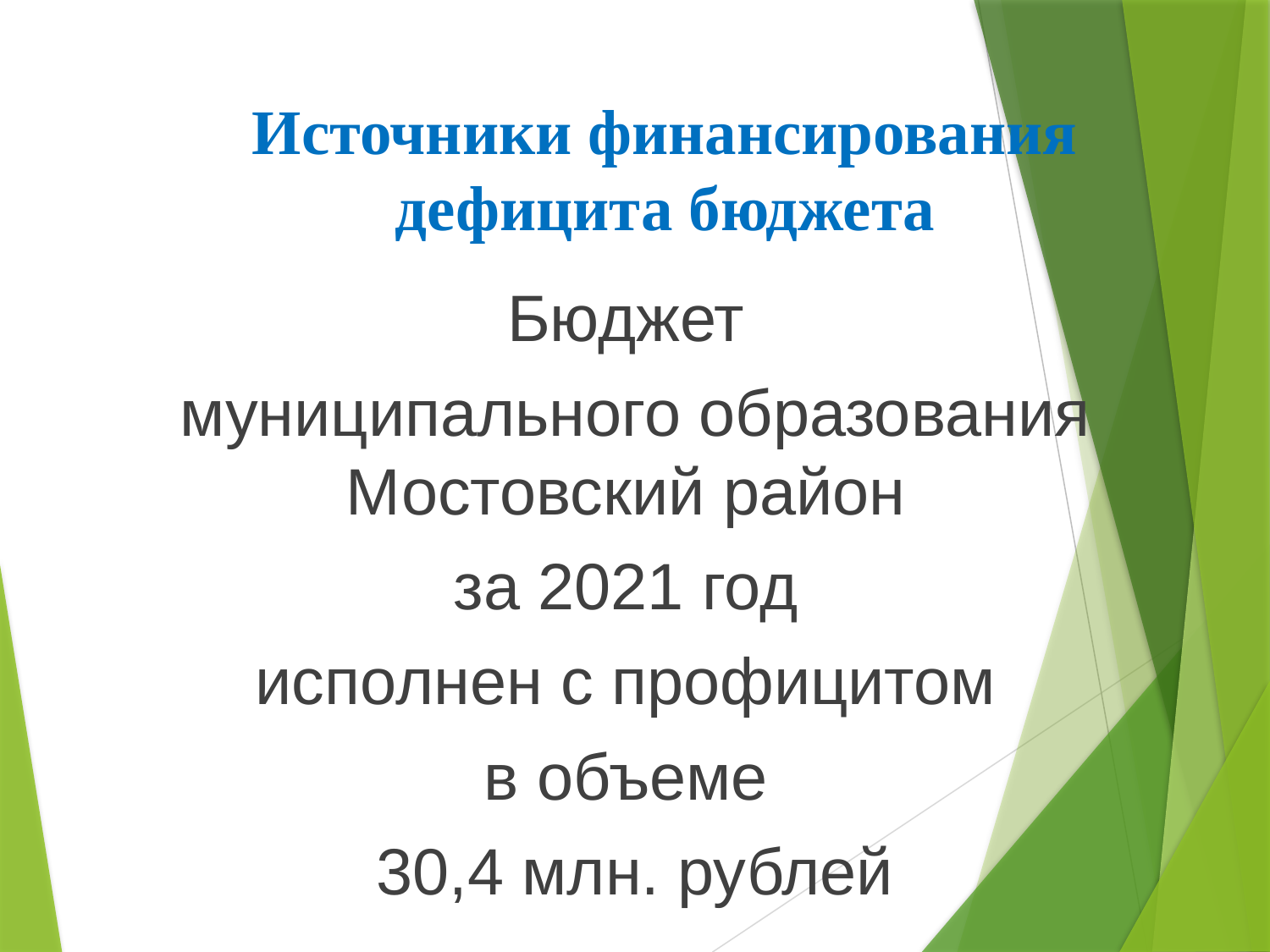

# Источники финансирования дефицита бюджета
Бюджет
муниципального образования Мостовский район
за 2021 год
исполнен с профицитом
в объеме
30,4 млн. рублей